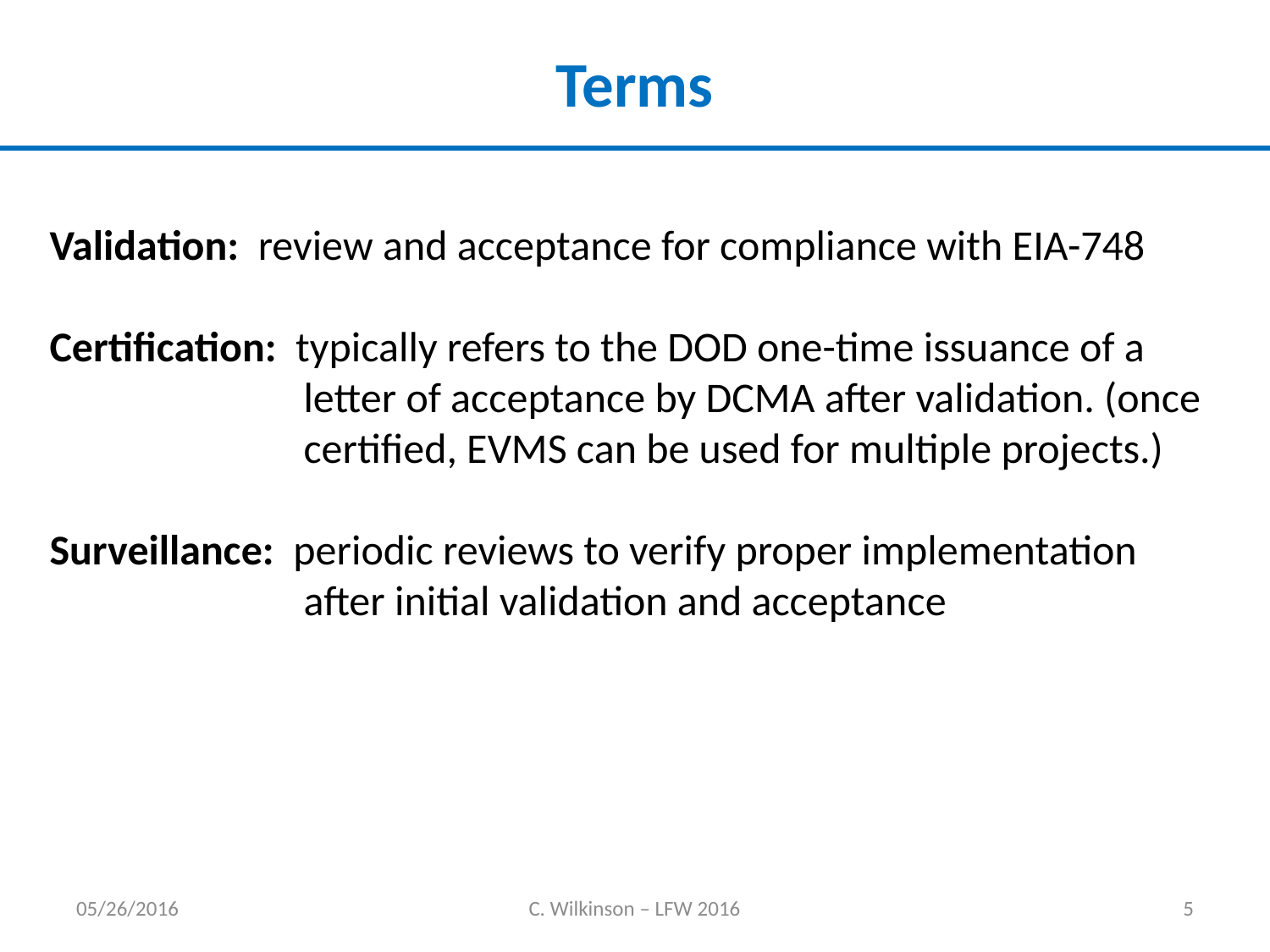

# Terms
Validation:  review and acceptance for compliance with EIA-748

Certification:  typically refers to the DOD one-time issuance of a 			letter of acceptance by DCMA after validation. (once 		certified, EVMS can be used for multiple projects.)

Surveillance:  periodic reviews to verify proper implementation 			after initial validation and acceptance

05/26/2016
C. Wilkinson – LFW 2016
5